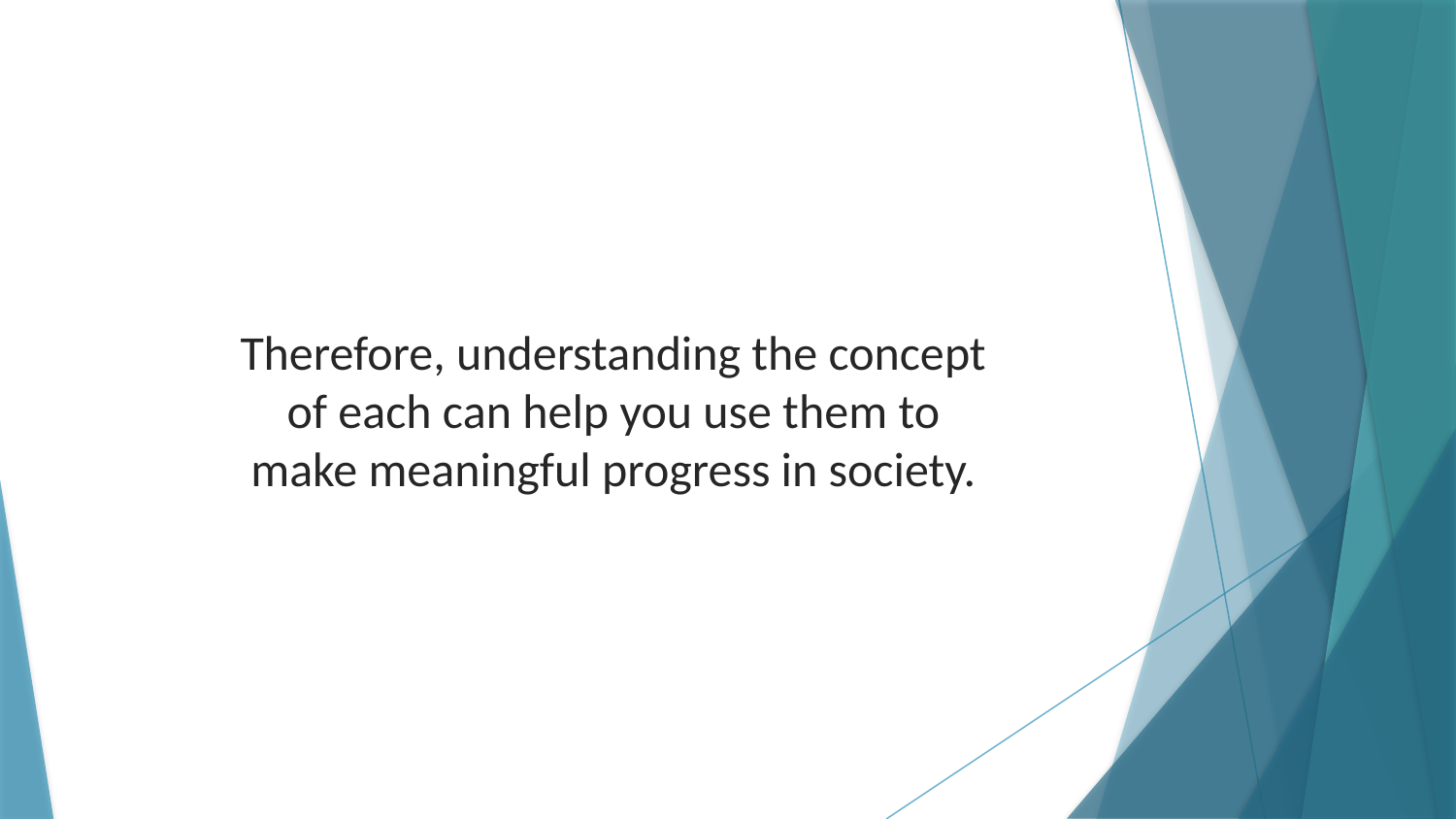

Therefore, understanding the concept of each can help you use them to make meaningful progress in society.